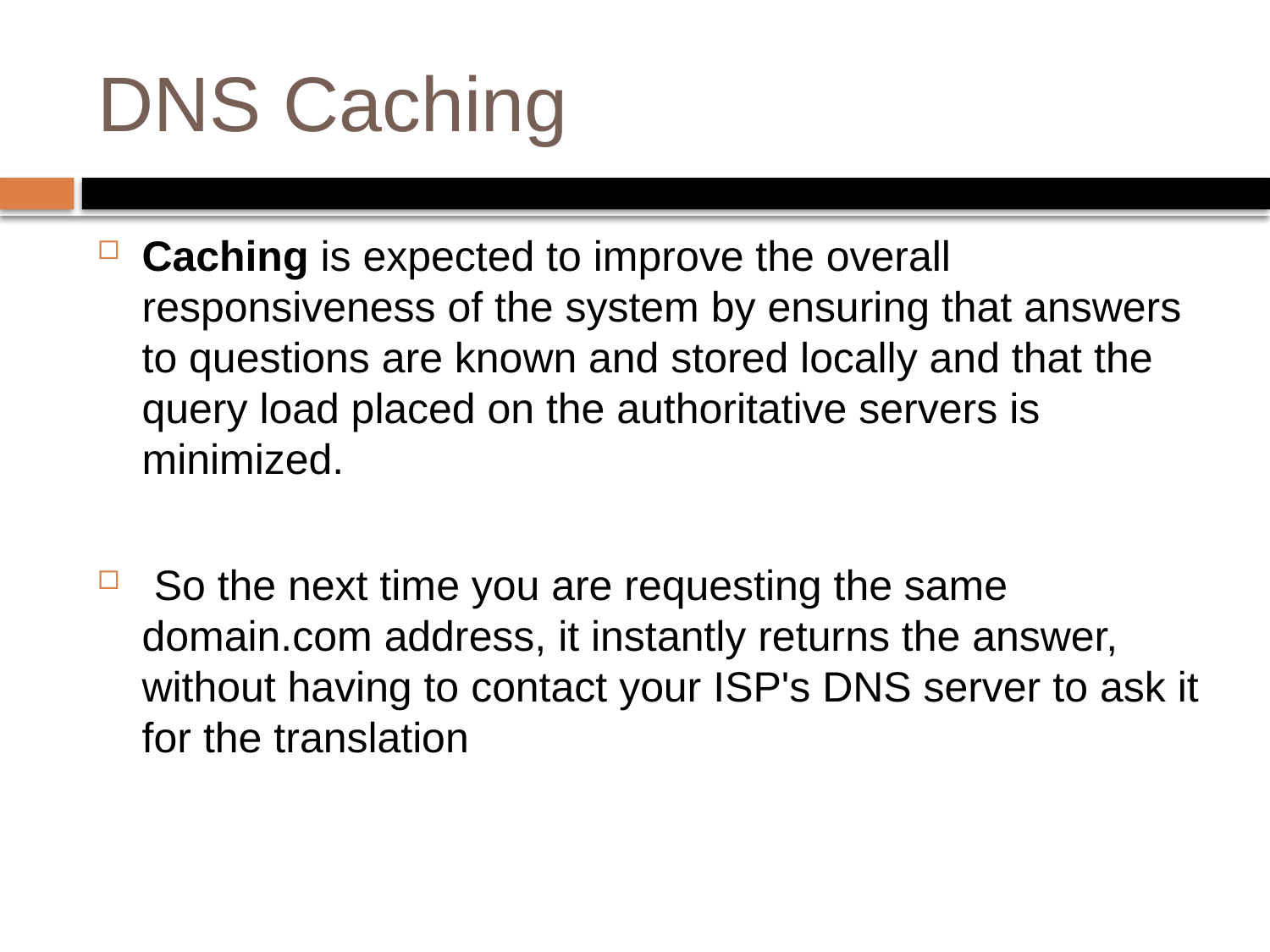

# DNS Caching
Caching is expected to improve the overall responsiveness of the system by ensuring that answers to questions are known and stored locally and that the query load placed on the authoritative servers is minimized.

 So the next time you are requesting the same domain.com address, it instantly returns the answer, without having to contact your ISP's DNS server to ask it for the translation